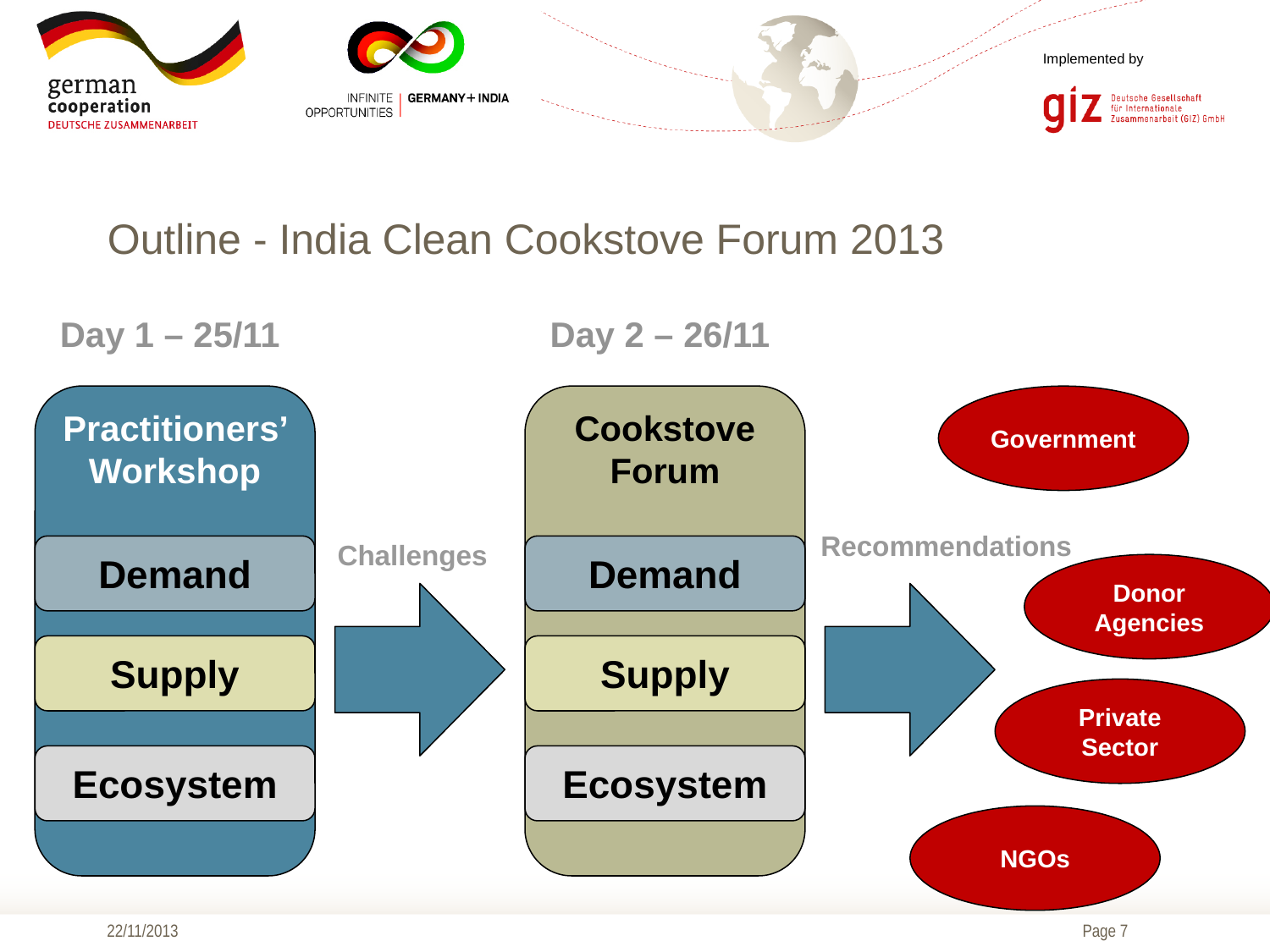

# Outline - India Clean Cookstove Forum 2013
Day 1 – 25/11
Day 2 – 26/11
Practitioners’ Workshop
Cookstove
Forum
Government
Recommendations
Challenges
Demand
Demand
Donor Agencies

Supply
Supply
Private Sector
Ecosystem
Ecosystem
NGOs
22/11/2013